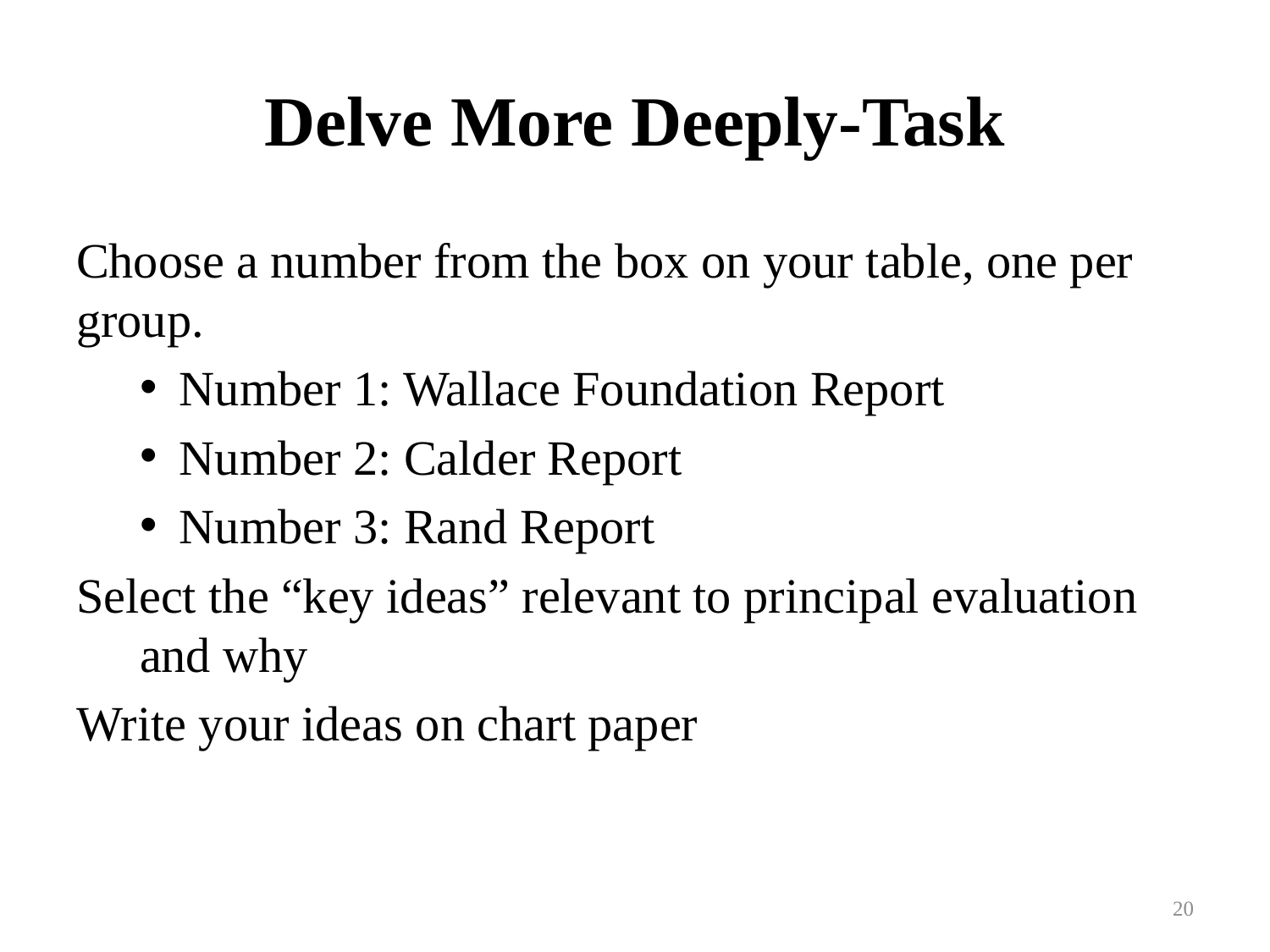

# Delve More Deeply-Task
Choose a number from the box on your table, one per group.
Number 1: Wallace Foundation Report
Number 2: Calder Report
Number 3: Rand Report
Select the “key ideas” relevant to principal evaluation and why
Write your ideas on chart paper

20